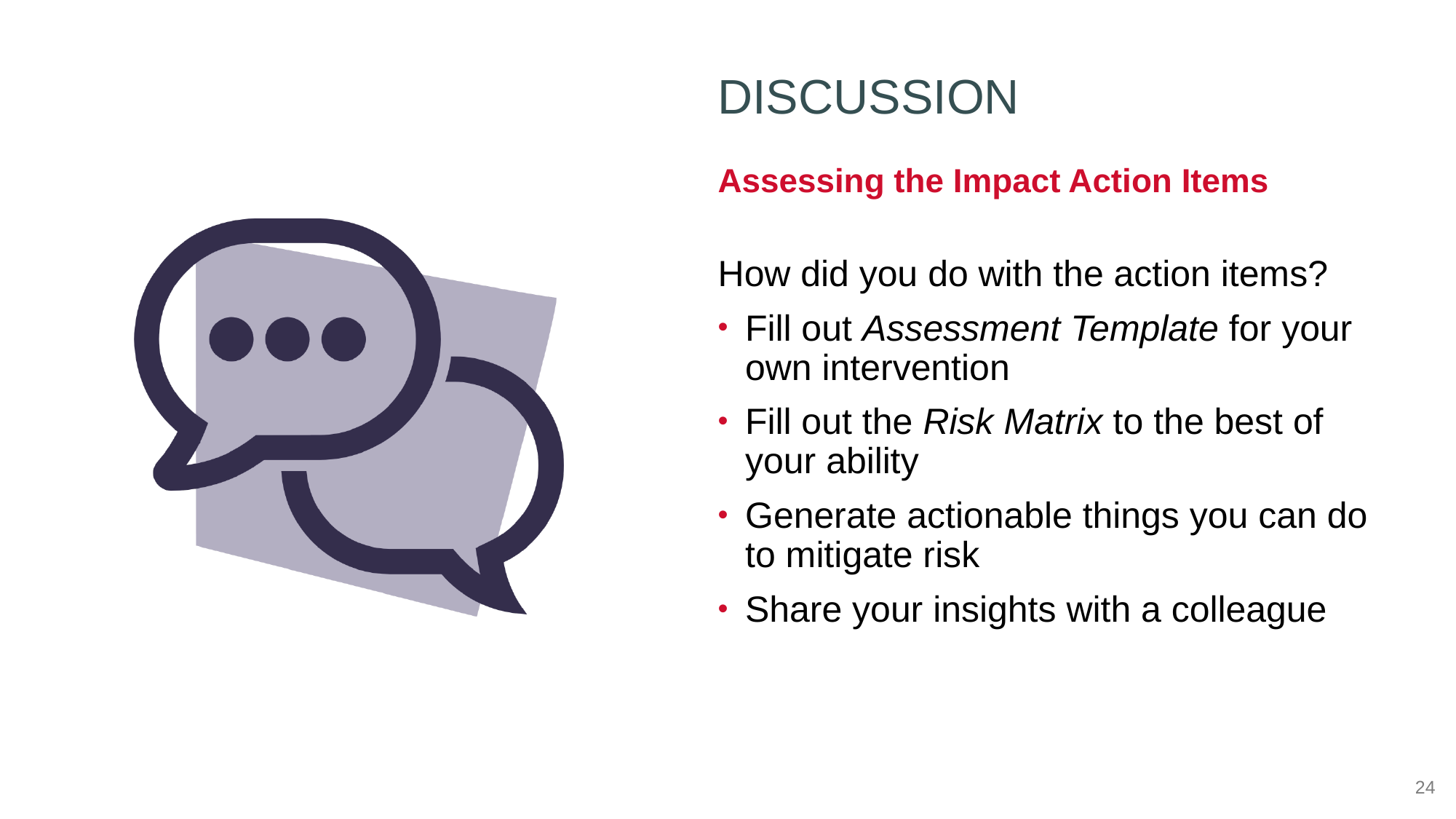

Assessing the Impact Action Items
How did you do with the action items?
Fill out Assessment Template for your own intervention
Fill out the Risk Matrix to the best of your ability
Generate actionable things you can do to mitigate risk
Share your insights with a colleague

24